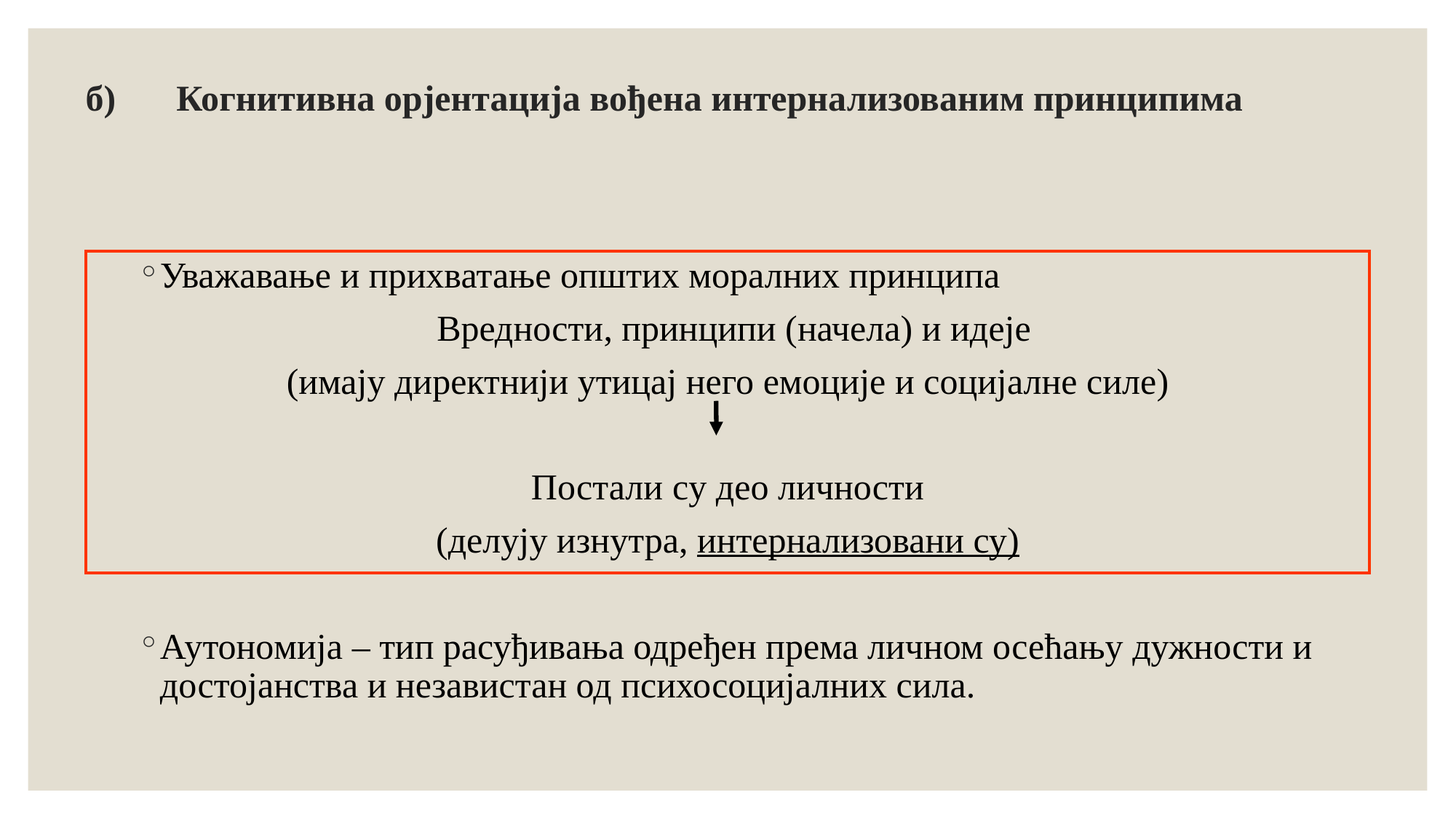

# б)	Когнитивна орјентација вођена интернализованим принципима

Уважавање и прихватање општих моралних принципа
	Вредности, принципи (начелa) и идејe
(имају директнији утицај него емоцијe и социјалне силе)

Постали су деo личности
(делују изнутра, интернализовани су)

Аутонoмија – тип расуђивaњa одређен према личном осећању дужности и достојанства и независтан од психосоцијалних сила.